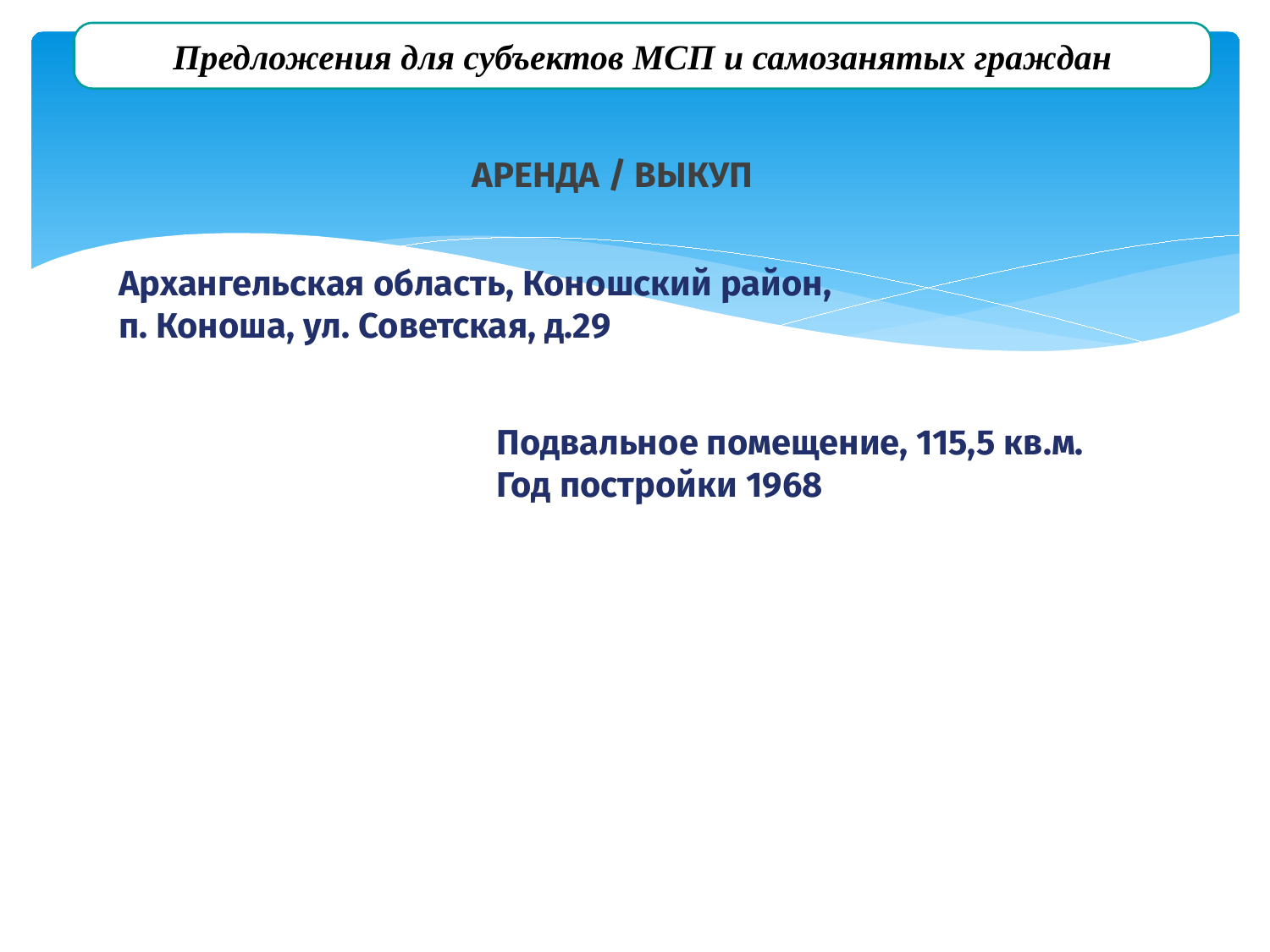

Предложения для субъектов МСП и самозанятых граждан
АРЕНДА / ВЫКУП
Архангельская область, Коношский район,
п. Коноша, ул. Советская, д.29
Подвальное помещение, 115,5 кв.м.
Год постройки 1968